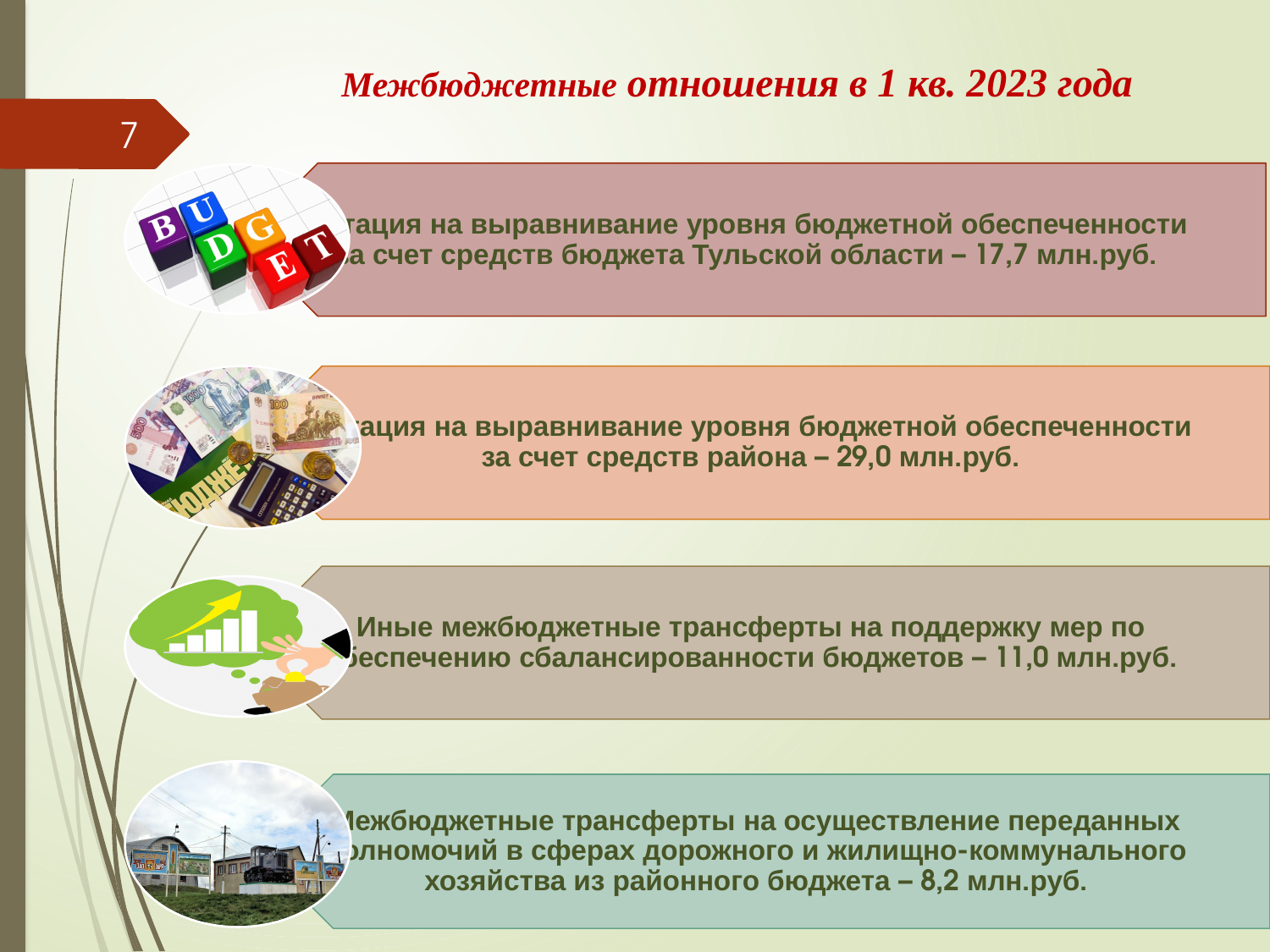

# Межбюджетные отношения в 1 кв. 2023 года
7
Дотация на выравнивание уровня бюджетной обеспеченности за счет средств бюджета Тульской области – 17,7 млн.руб.
Дотация на выравнивание уровня бюджетной обеспеченности за счет средств района – 29,0 млн.руб.
Иные межбюджетные трансферты на поддержку мер по обеспечению сбалансированности бюджетов – 11,0 млн.руб.
Межбюджетные трансферты на осуществление переданных полномочий в сферах дорожного и жилищно-коммунального хозяйства из районного бюджета – 8,2 млн.руб.